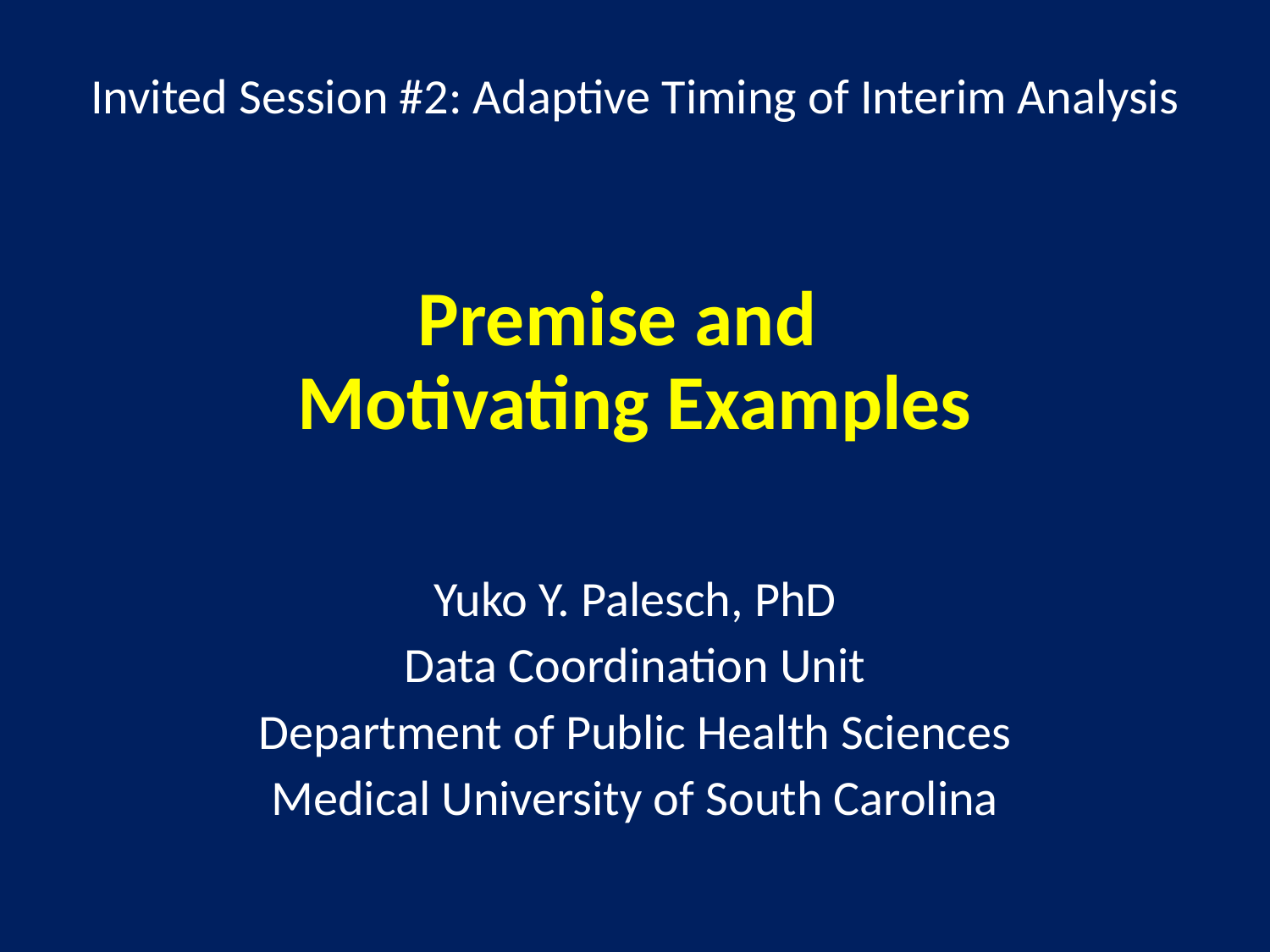

Invited Session #2: Adaptive Timing of Interim Analysis
# Premise and Motivating Examples
Yuko Y. Palesch, PhD
Data Coordination Unit
Department of Public Health Sciences
Medical University of South Carolina